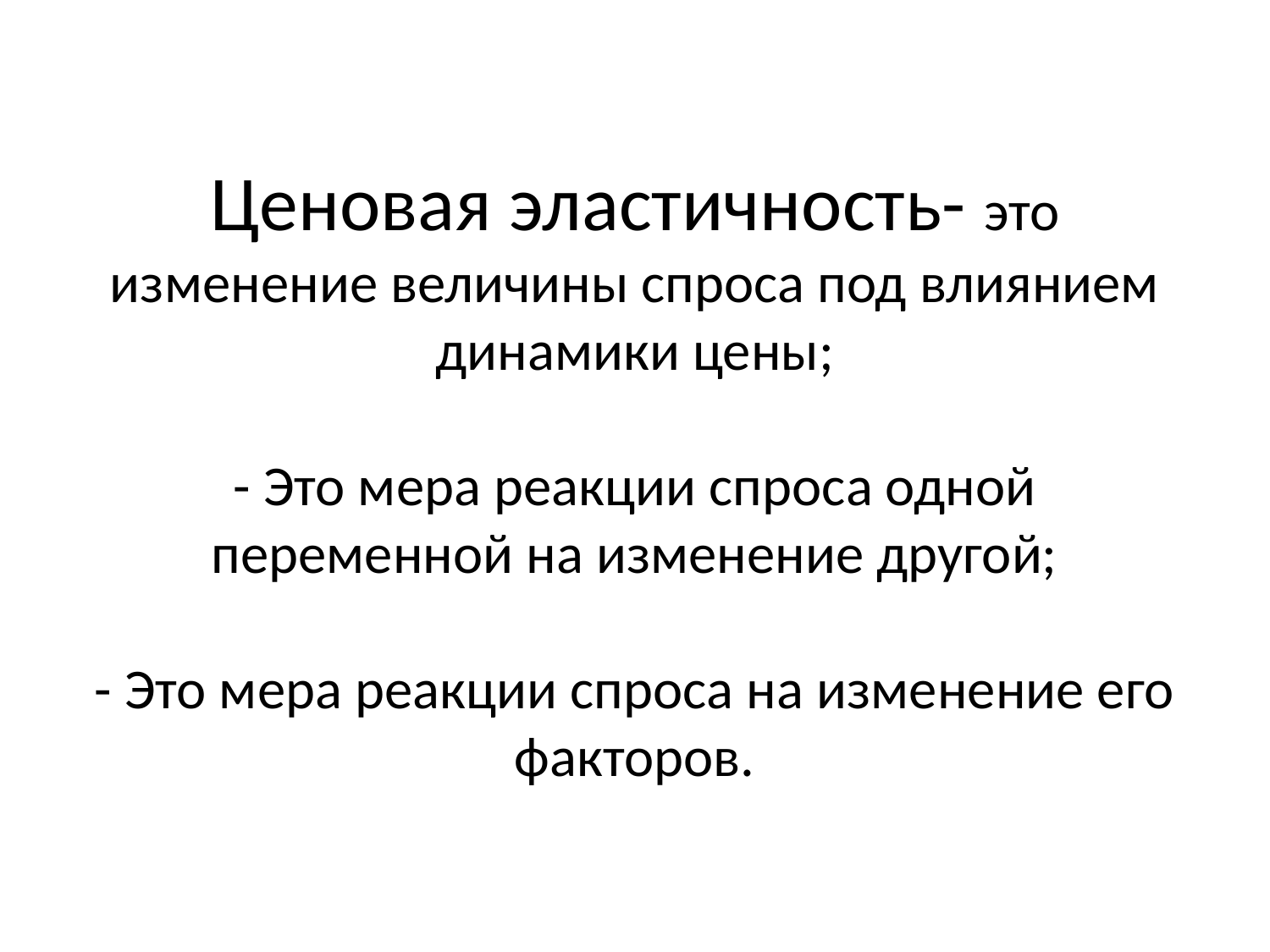

# Ценовая эластичность- это изменение величины спроса под влиянием динамики цены; - Это мера реакции спроса одной переменной на изменение другой; - Это мера реакции спроса на изменение его факторов.